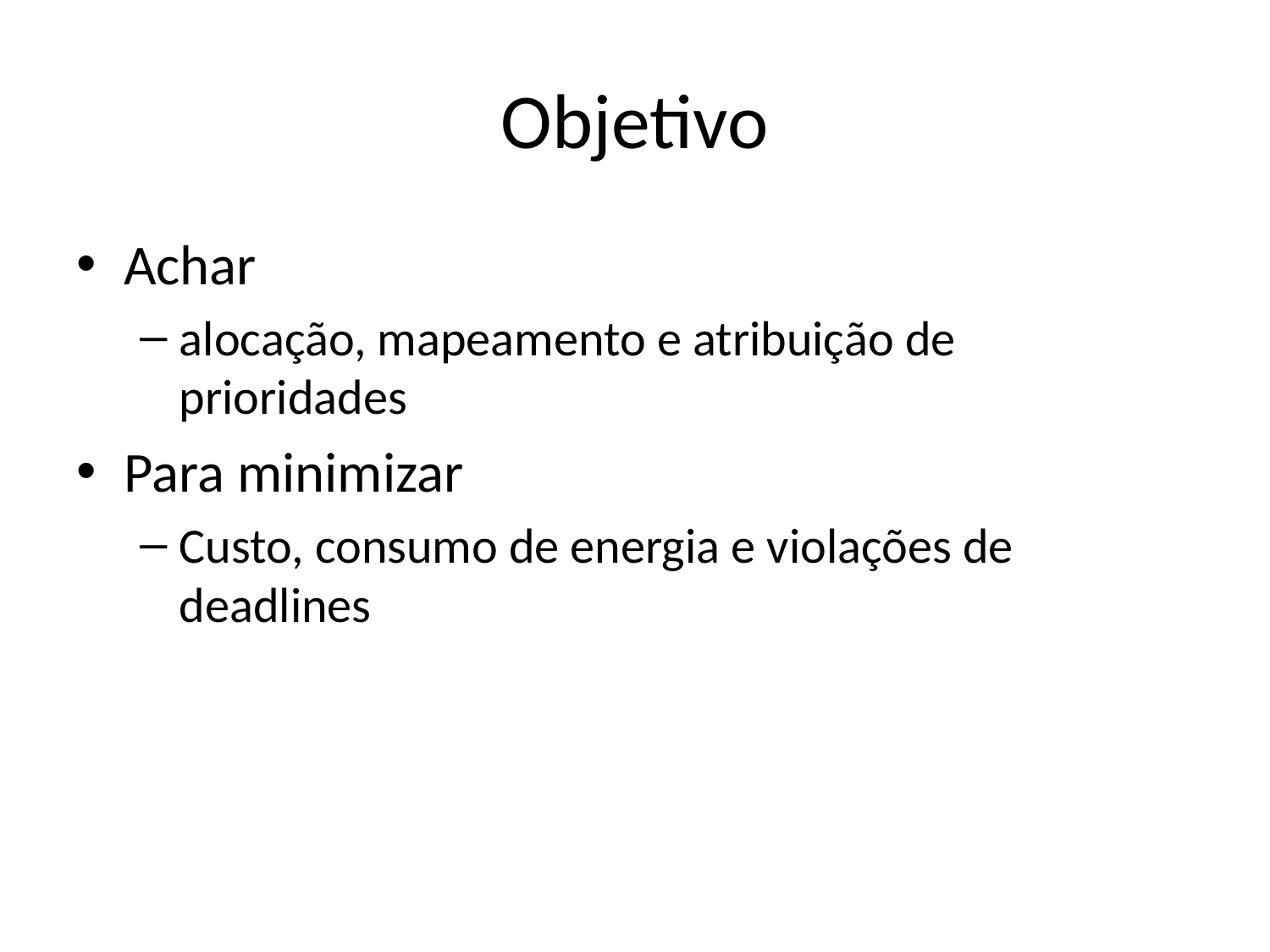

# Objetivo
Achar
alocação, mapeamento e atribuição de prioridades
Para minimizar
Custo, consumo de energia e violações de deadlines